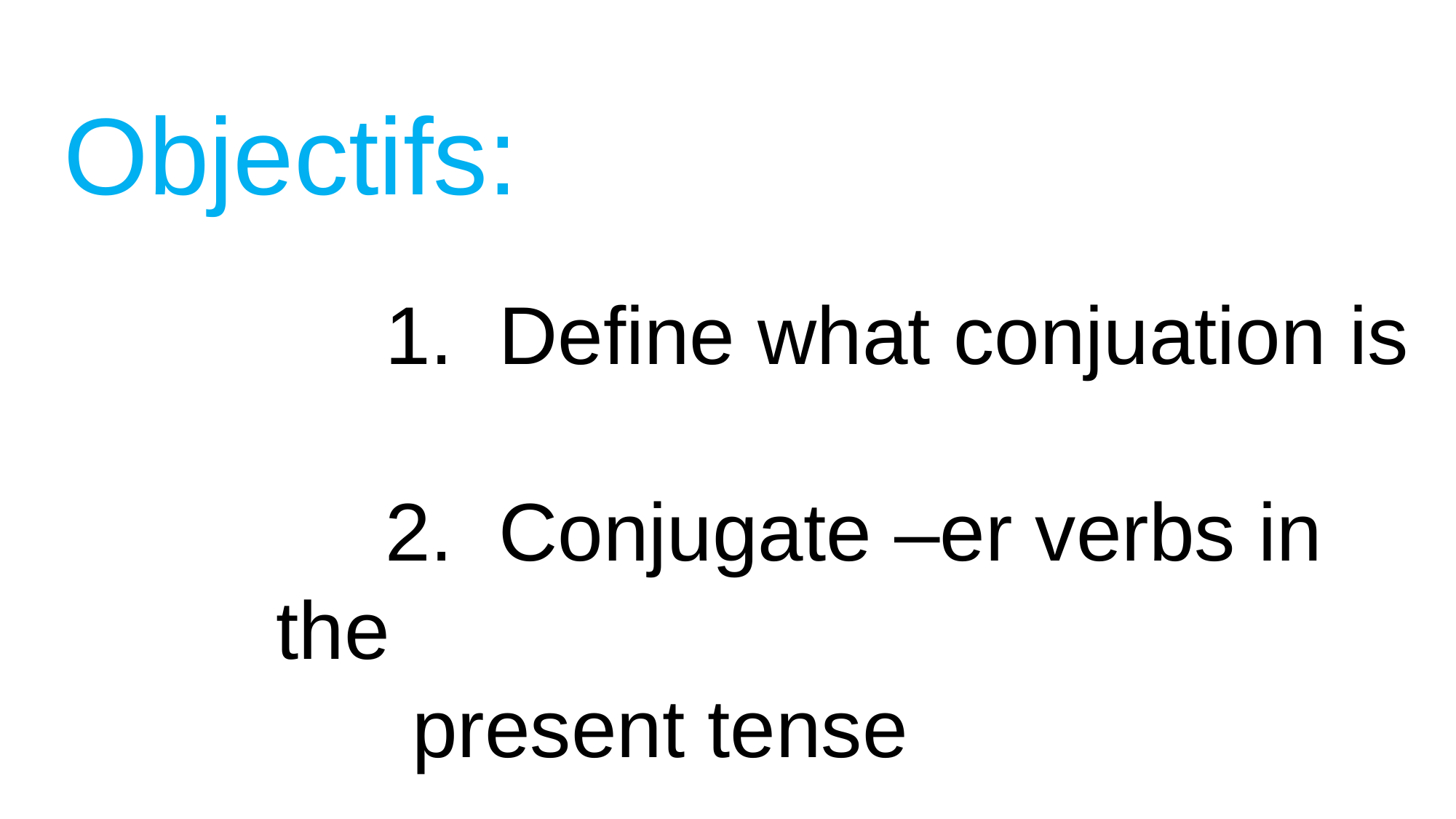

Objectifs:

		1.  Define what conjuation is

		2.  Conjugate –er verbs in the
      present tense